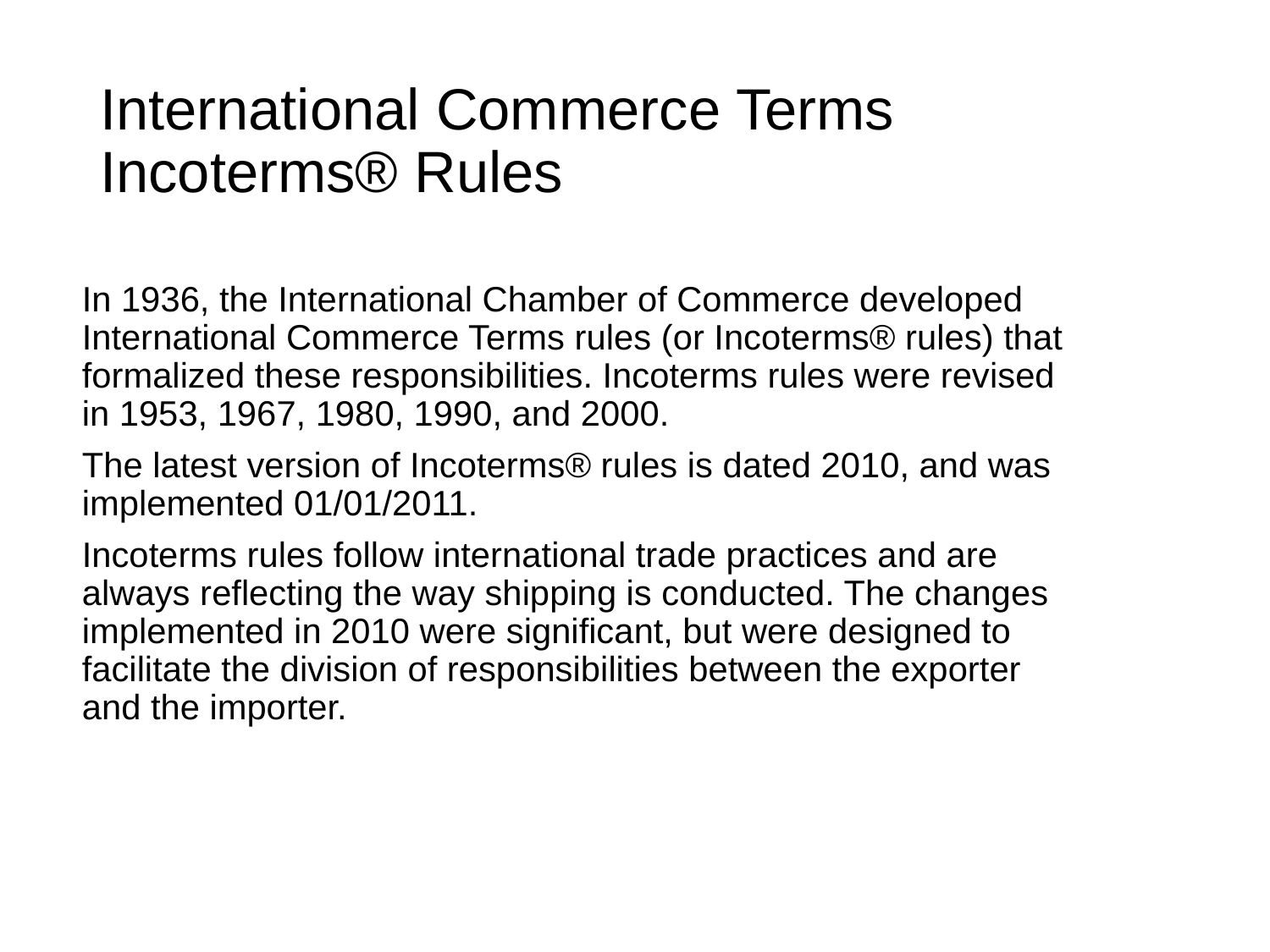

# International Commerce Terms Incoterms® Rules
In 1936, the International Chamber of Commerce developed International Commerce Terms rules (or Incoterms® rules) that formalized these responsibilities. Incoterms rules were revised in 1953, 1967, 1980, 1990, and 2000.
The latest version of Incoterms® rules is dated 2010, and was implemented 01/01/2011.
Incoterms rules follow international trade practices and are always reflecting the way shipping is conducted. The changes implemented in 2010 were significant, but were designed to facilitate the division of responsibilities between the exporter and the importer.